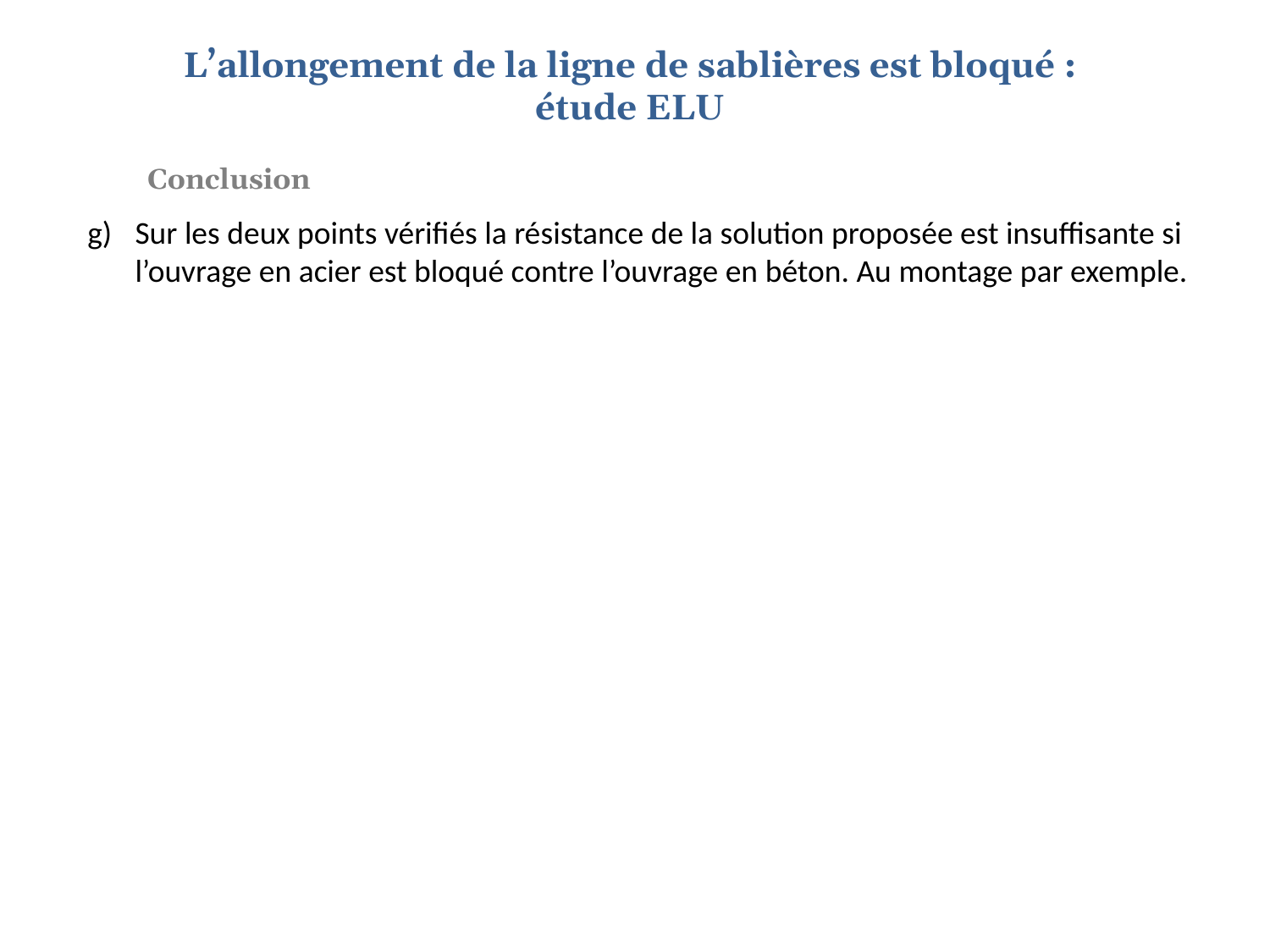

L’allongement de la ligne de sablières est bloqué : étude ELU

Conclusion
Sur les deux points vérifiés la résistance de la solution proposée est insuffisante si l’ouvrage en acier est bloqué contre l’ouvrage en béton. Au montage par exemple.